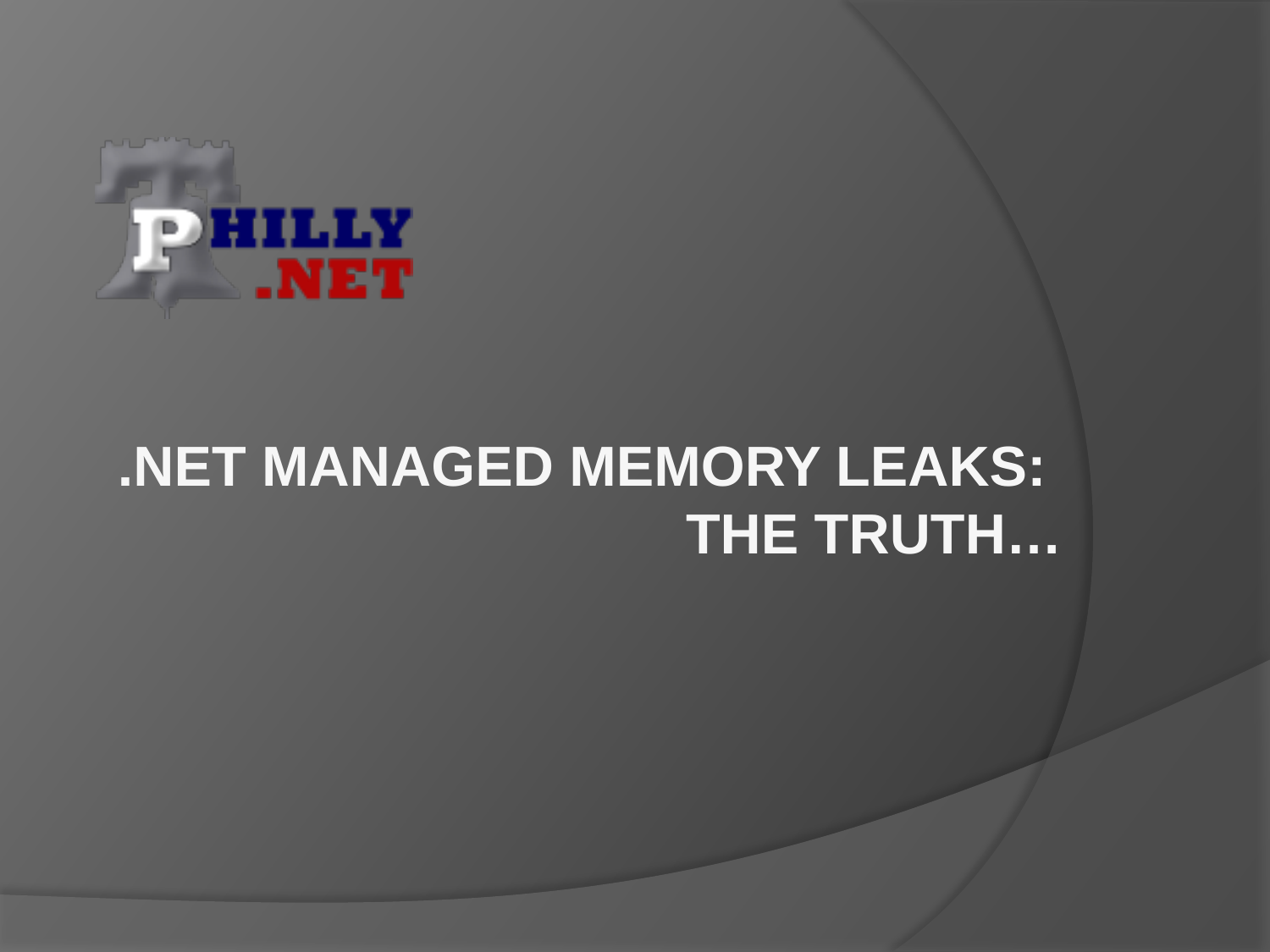

# .NET Managed Memory Leaks: The Truth…